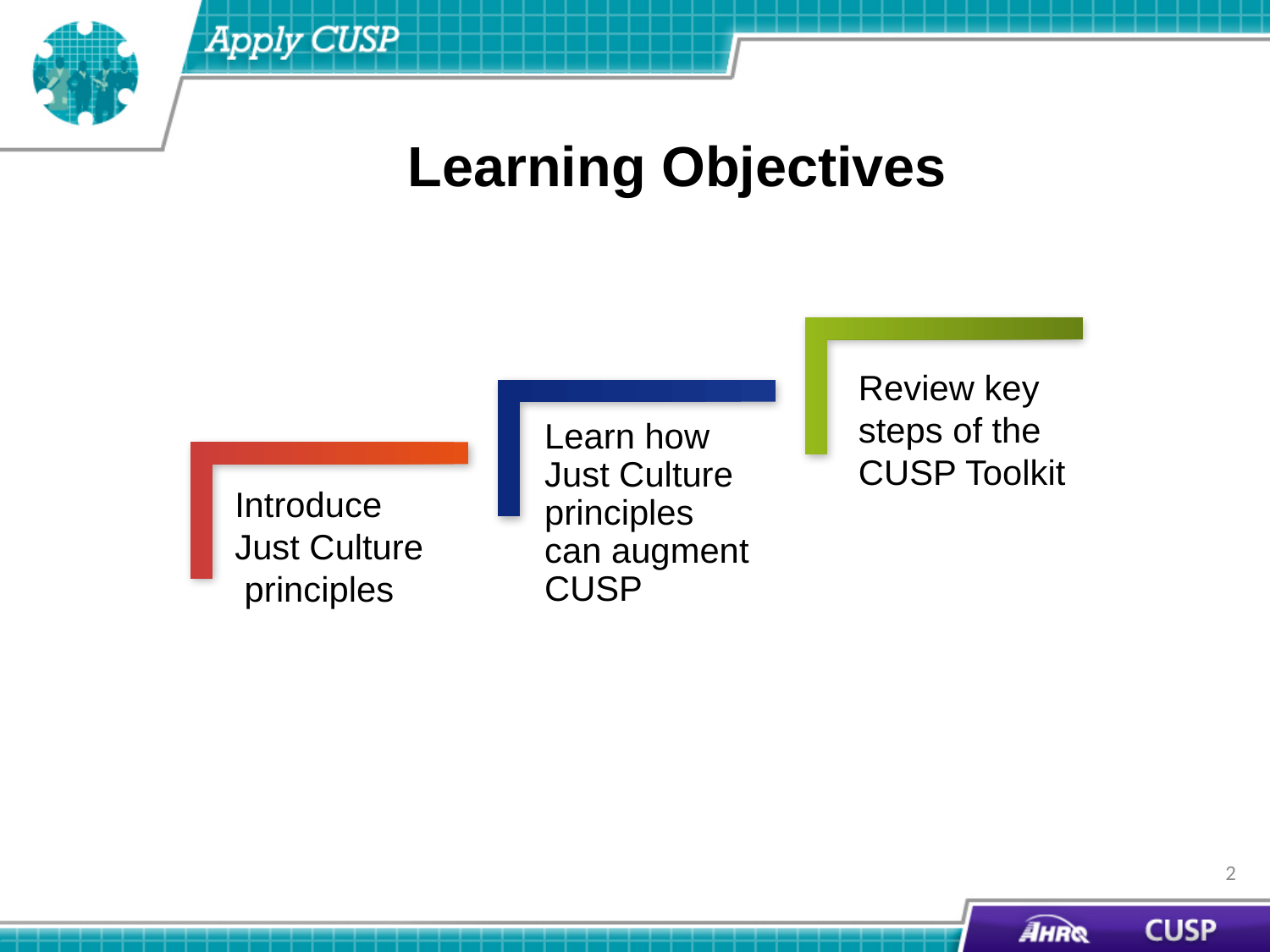

# Learning Objectives

Review key steps of the CUSP Toolkit
Learn how Just Culture principles can augment CUSP
Introduce Just Culture  principles
2